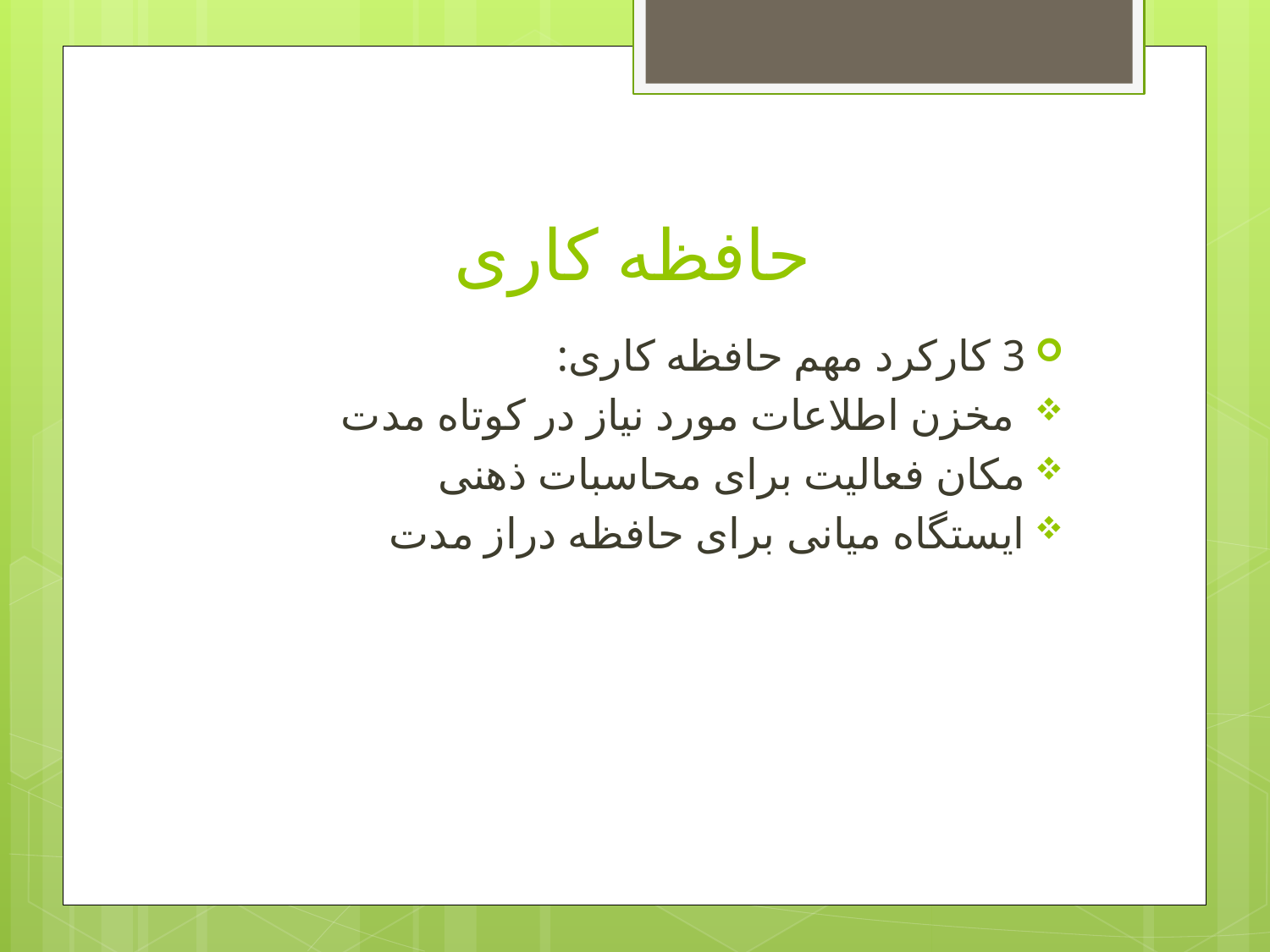

# حافظه کاری
3 کارکرد مهم حافظه کاری:
 مخزن اطلاعات مورد نیاز در کوتاه مدت
مکان فعالیت برای محاسبات ذهنی
ایستگاه میانی برای حافظه دراز مدت